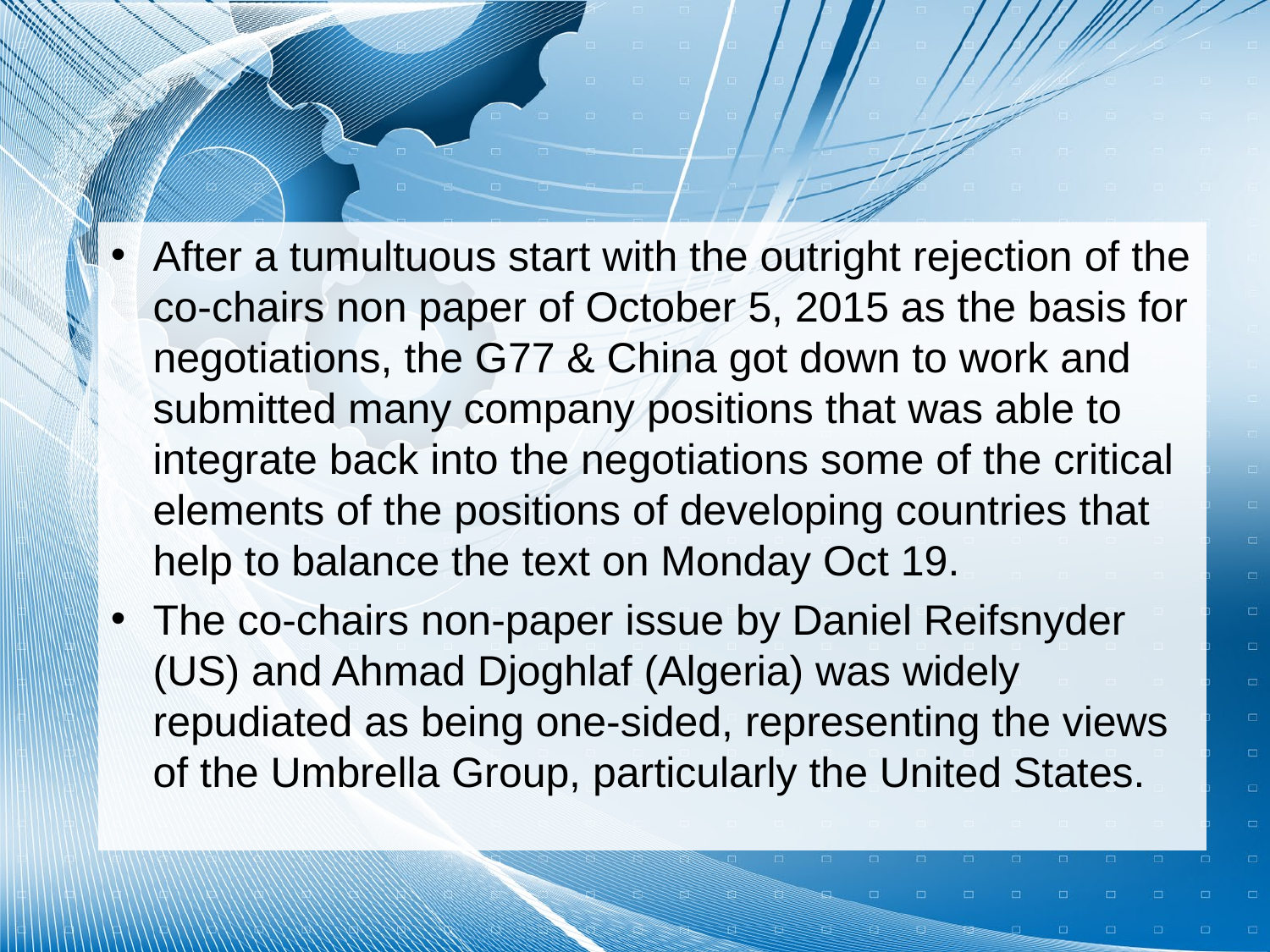

#
After a tumultuous start with the outright rejection of the co-chairs non paper of October 5, 2015 as the basis for negotiations, the G77 & China got down to work and submitted many company positions that was able to integrate back into the negotiations some of the critical elements of the positions of developing countries that help to balance the text on Monday Oct 19.
The co-chairs non-paper issue by Daniel Reifsnyder (US) and Ahmad Djoghlaf (Algeria) was widely repudiated as being one-sided, representing the views of the Umbrella Group, particularly the United States.